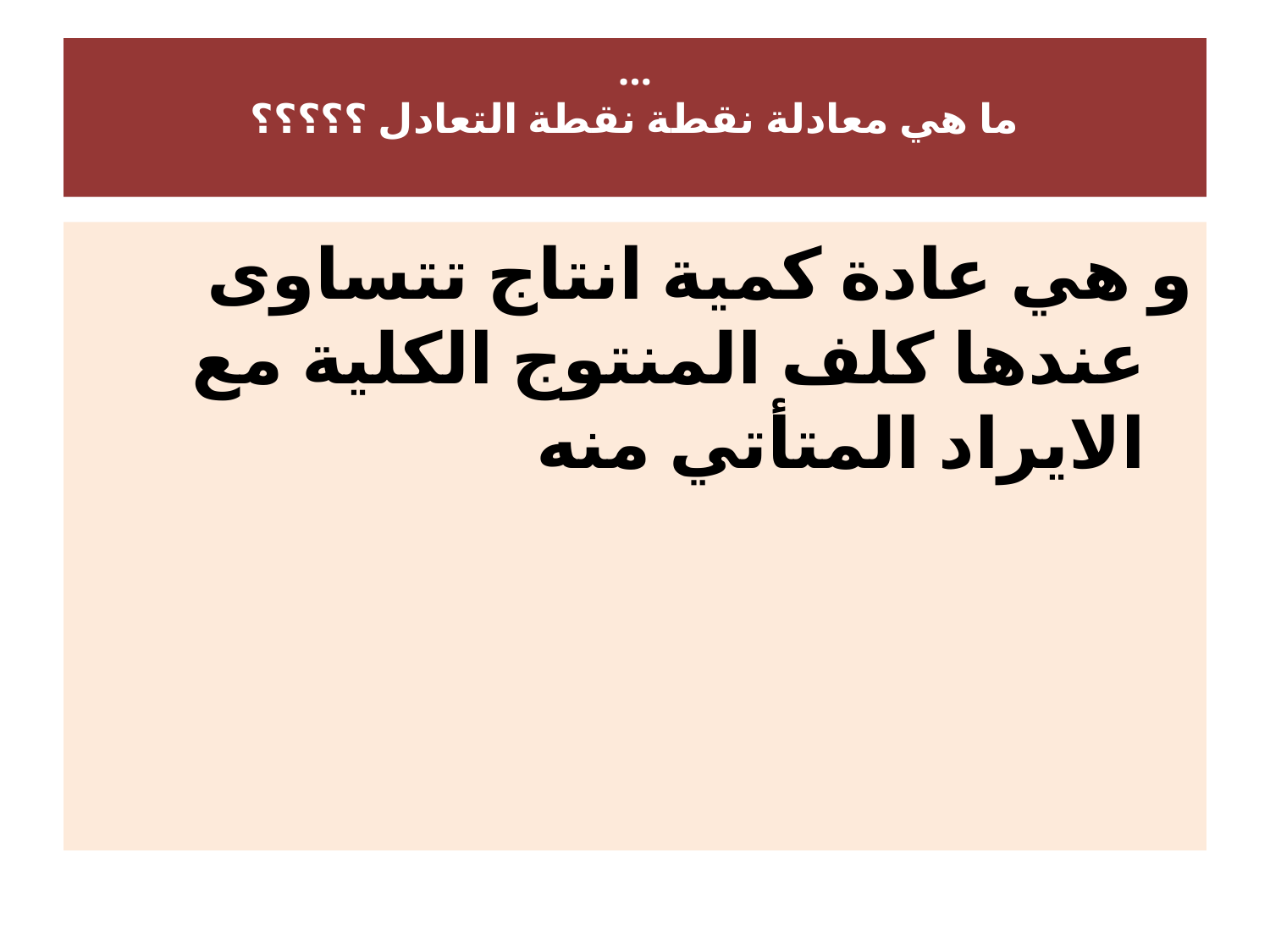

# ... ما هي معادلة نقطة نقطة التعادل ؟؟؟؟؟
و هي عادة كمية انتاج تتساوى عندها كلف المنتوج الكلية مع الايراد المتأتي منه